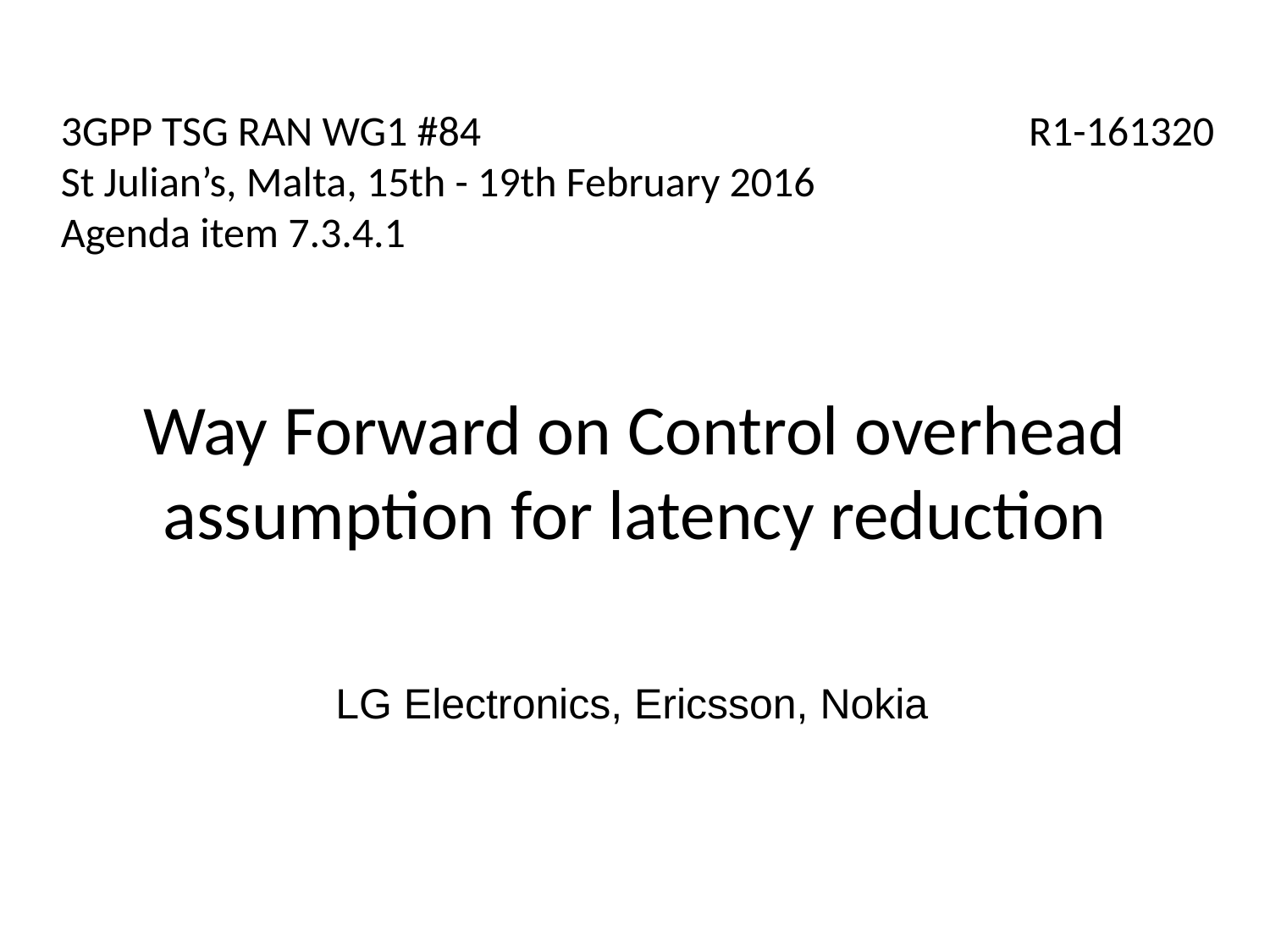

3GPP TSG RAN WG1 #84
St Julian’s, Malta, 15th - 19th February 2016
Agenda item 7.3.4.1
R1-161320
Way Forward on Control overhead assumption for latency reduction
LG Electronics, Ericsson, Nokia